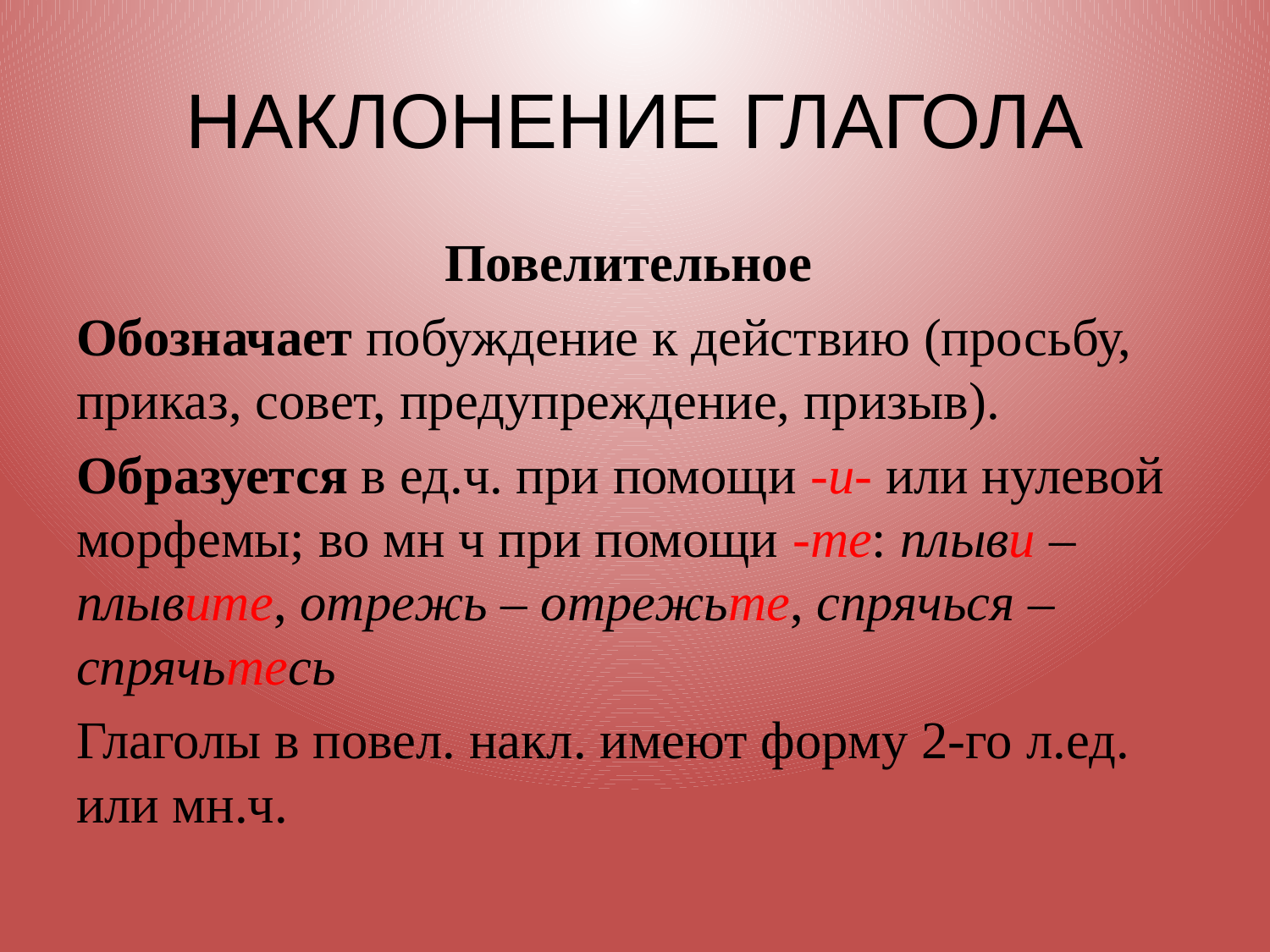

# НАКЛОНЕНИЕ ГЛАГОЛА
Повелительное
Обозначает побуждение к действию (просьбу, приказ, совет, предупреждение, призыв).
Образуется в ед.ч. при помощи -и- или нулевой морфемы; во мн ч при помощи -те: плыви – плывите, отрежь – отрежьте, спрячься – спрячьтесь
Глаголы в повел. накл. имеют форму 2-го л.ед. или мн.ч.